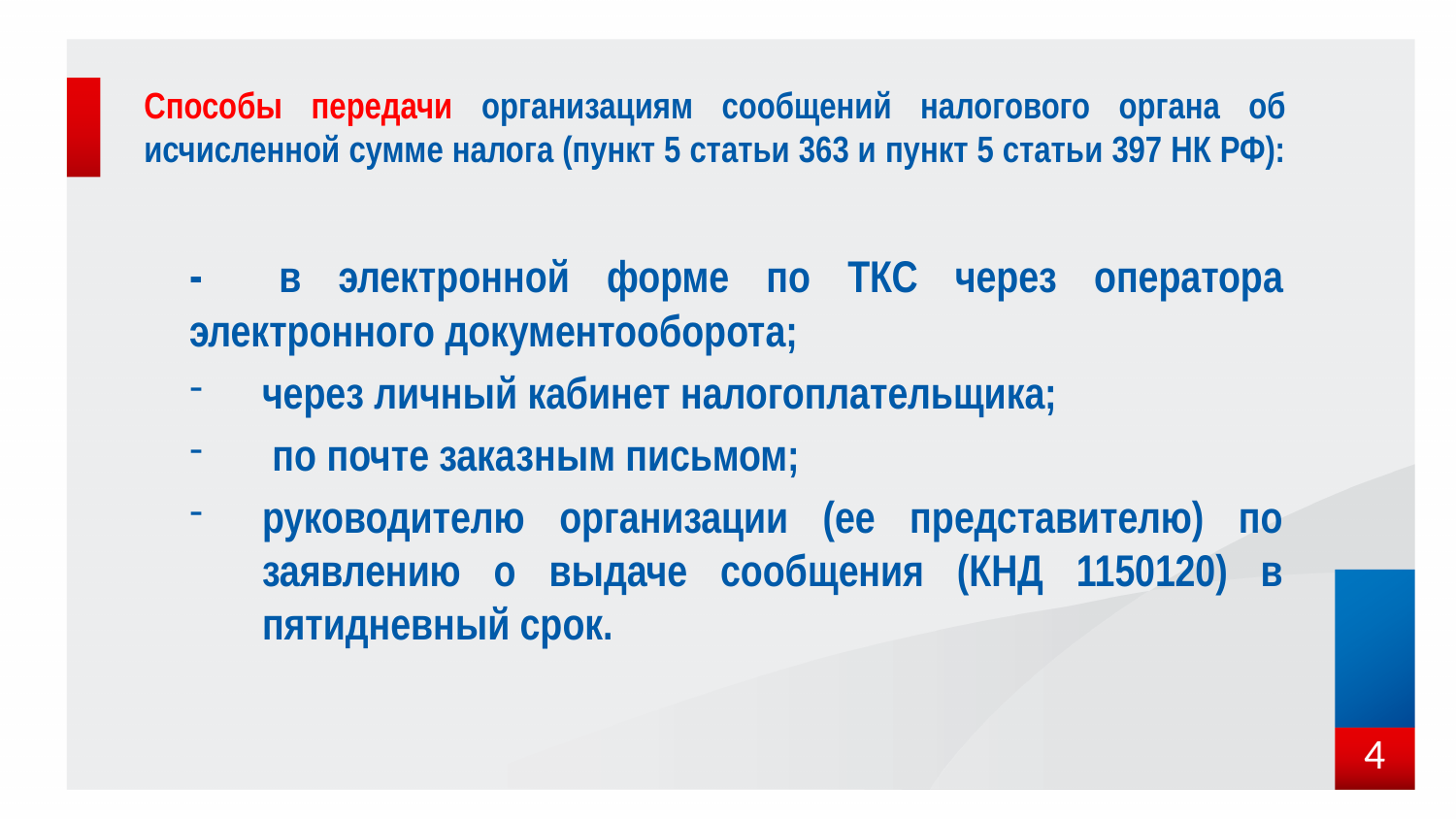

# Способы передачи организациям сообщений налогового органа об исчисленной сумме налога (пункт 5 статьи 363 и пункт 5 статьи 397 НК РФ):
-  в электронной форме по ТКС через оператора электронного документооборота;
через личный кабинет налогоплательщика;
 по почте заказным письмом;
руководителю организации (ее представителю) по заявлению о выдаче сообщения (КНД 1150120) в пятидневный срок.

4